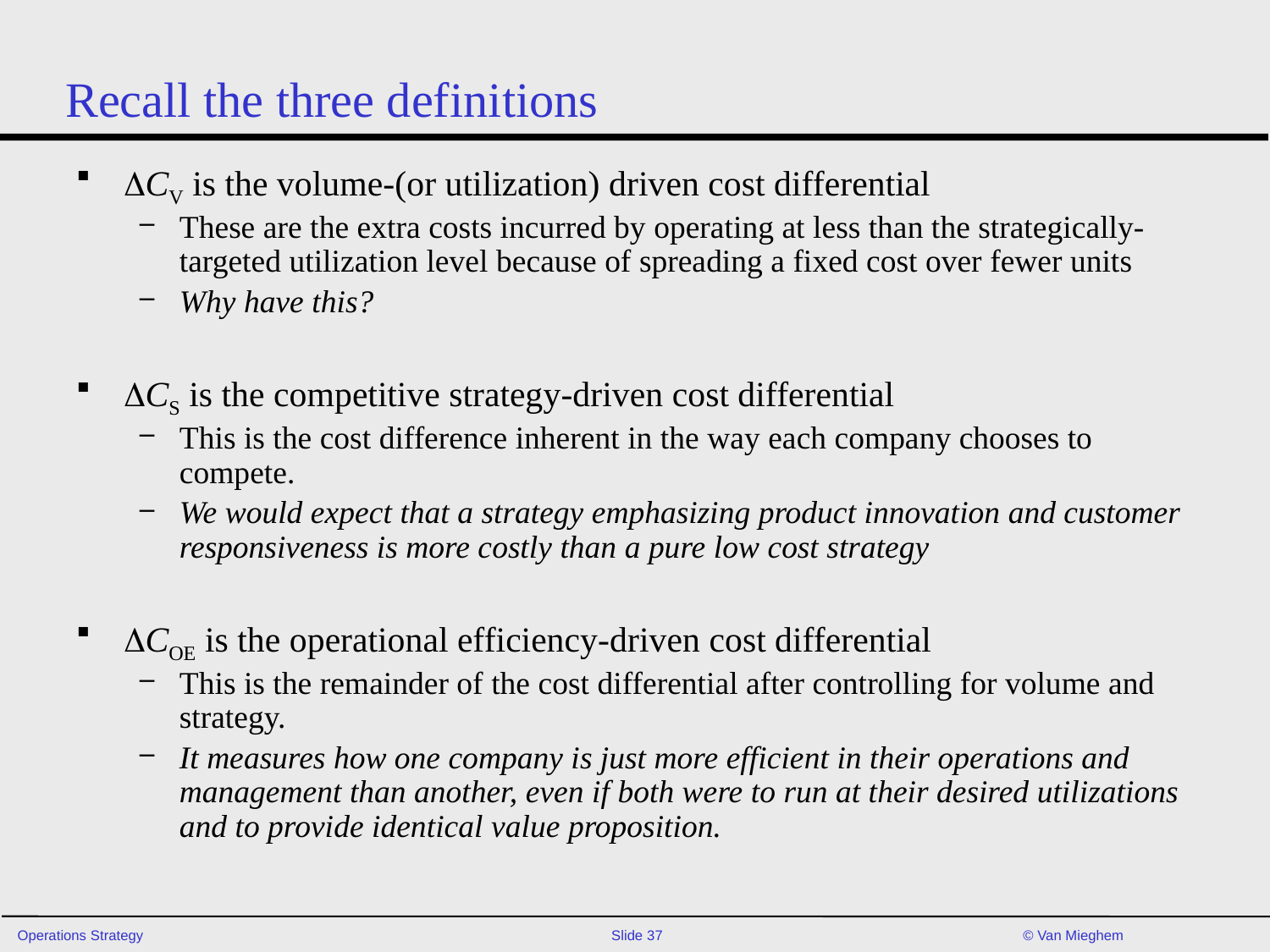

# Recall the three definitions
ΔCV is the volume-(or utilization) driven cost differential
These are the extra costs incurred by operating at less than the strategically-targeted utilization level because of spreading a fixed cost over fewer units
Why have this?

ΔCS is the competitive strategy-driven cost differential
This is the cost difference inherent in the way each company chooses to compete.
We would expect that a strategy emphasizing product innovation and customer responsiveness is more costly than a pure low cost strategy

ΔCOE is the operational efficiency-driven cost differential
This is the remainder of the cost differential after controlling for volume and strategy.
It measures how one company is just more efficient in their operations and management than another, even if both were to run at their desired utilizations and to provide identical value proposition.